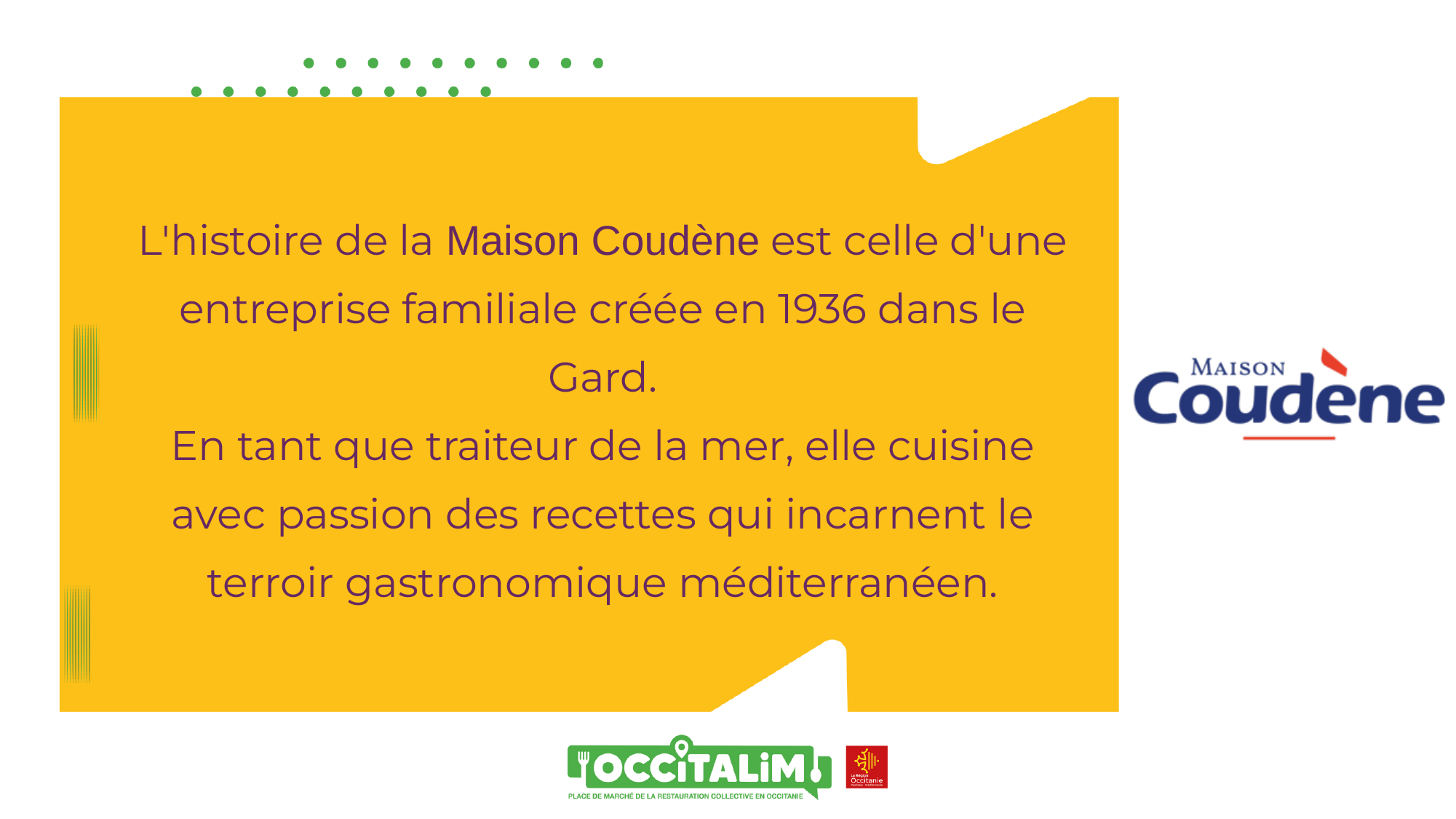

L'histoire de la Maison Coudène est celle d'une entreprise familiale créée en 1936 dans le Gard.
En tant que traiteur de la mer, elle cuisine avec passion des recettes qui incarnent le terroir gastronomique méditerranéen.